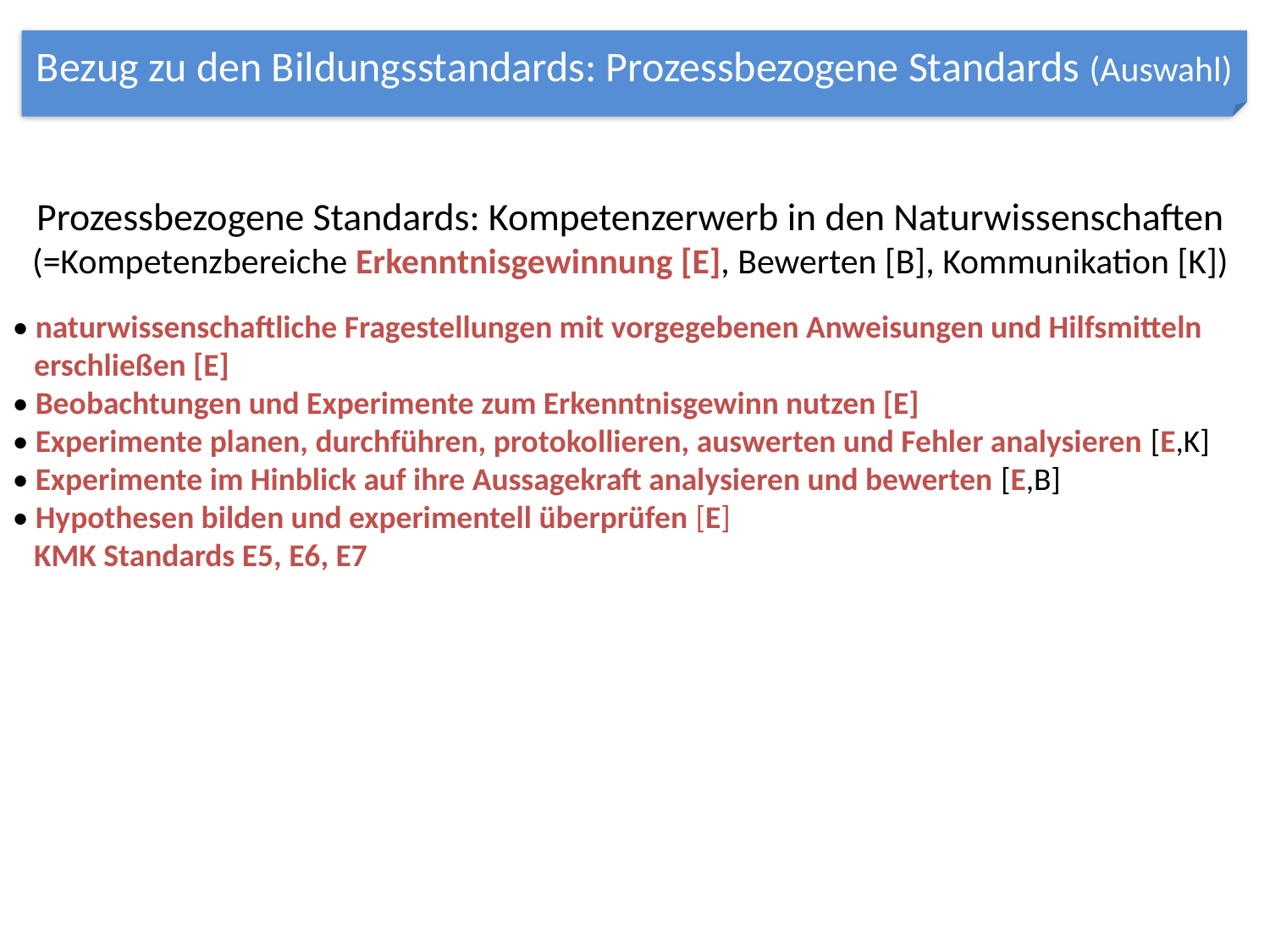

Bezug zu den Bildungsstandards: Prozessbezogene Standards (Auswahl)
Prozessbezogene Standards: Kompetenzerwerb in den Naturwissenschaften
(=Kompetenzbereiche Erkenntnisgewinnung [E], Bewerten [B], Kommunikation [K])

• naturwissenschaftliche Fragestellungen mit vorgegebenen Anweisungen und Hilfsmitteln
   erschließen [E]
• Beobachtungen und Experimente zum Erkenntnisgewinn nutzen [E]
• Experimente planen, durchführen, protokollieren, auswerten und Fehler analysieren [E,K]
• Experimente im Hinblick auf ihre Aussagekraft analysieren und bewerten [E,B]
• Hypothesen bilden und experimentell überprüfen [E]
   KMK Standards E5, E6, E7